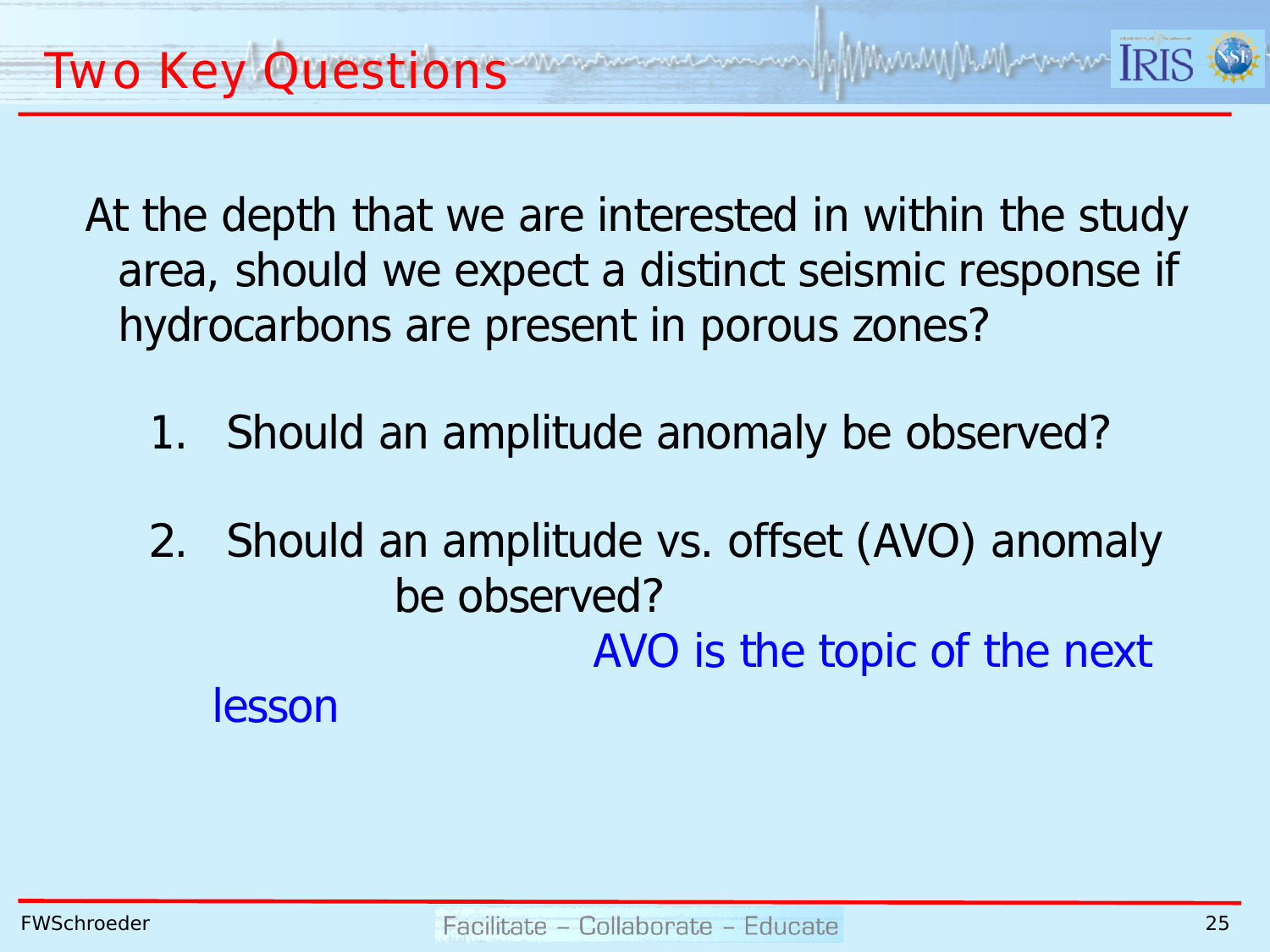

# Two Key Questions
At the depth that we are interested in within the study area, should we expect a distinct seismic response if hydrocarbons are present in porous zones?
 Should an amplitude anomaly be observed?
 Should an amplitude vs. offset (AVO) anomaly 	be observed?							AVO is the topic of the next lesson